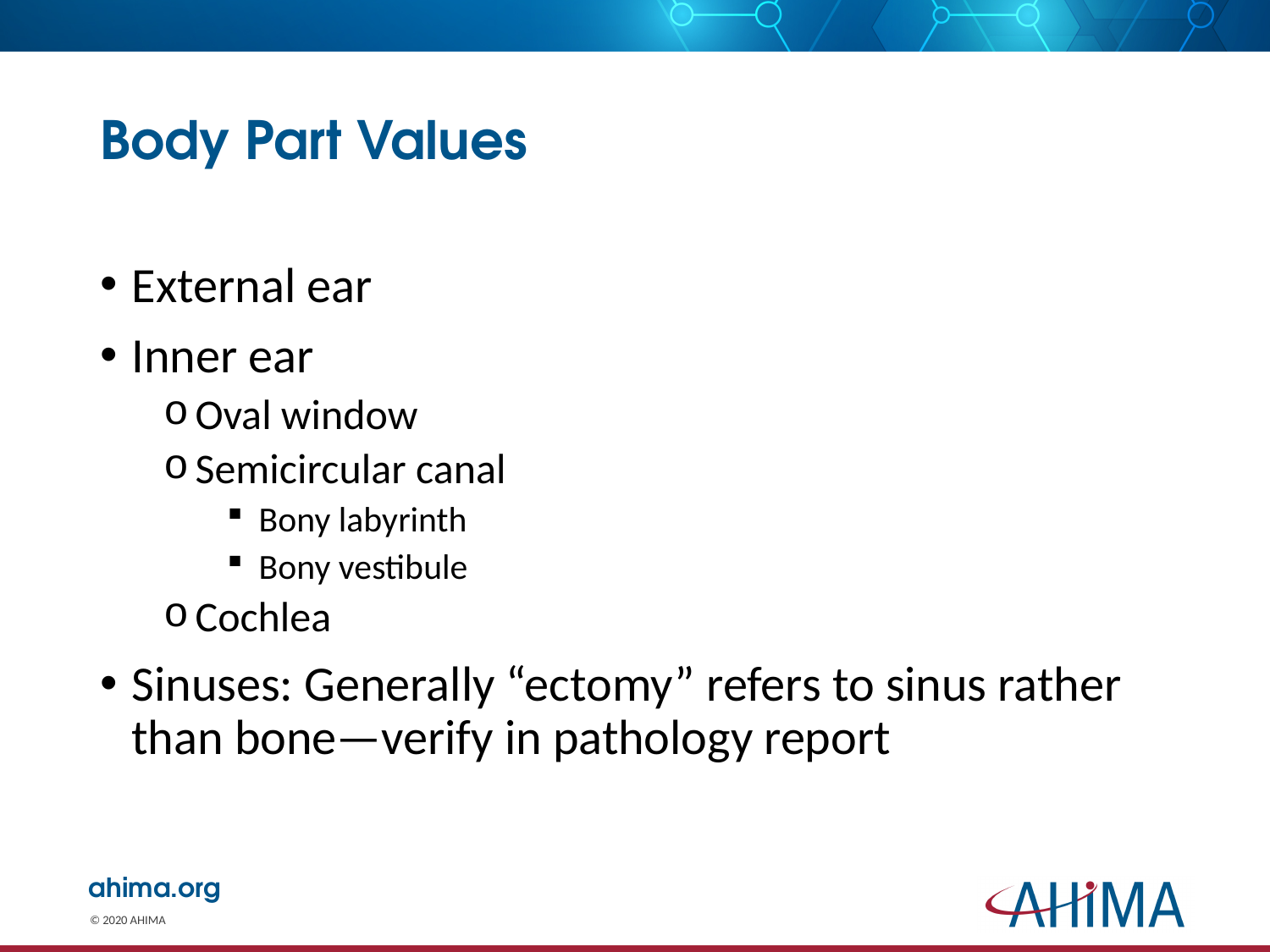

# Body Part Values
External ear
Inner ear
Oval window
Semicircular canal
Bony labyrinth
Bony vestibule
Cochlea
Sinuses: Generally “ectomy” refers to sinus rather than bone—verify in pathology report